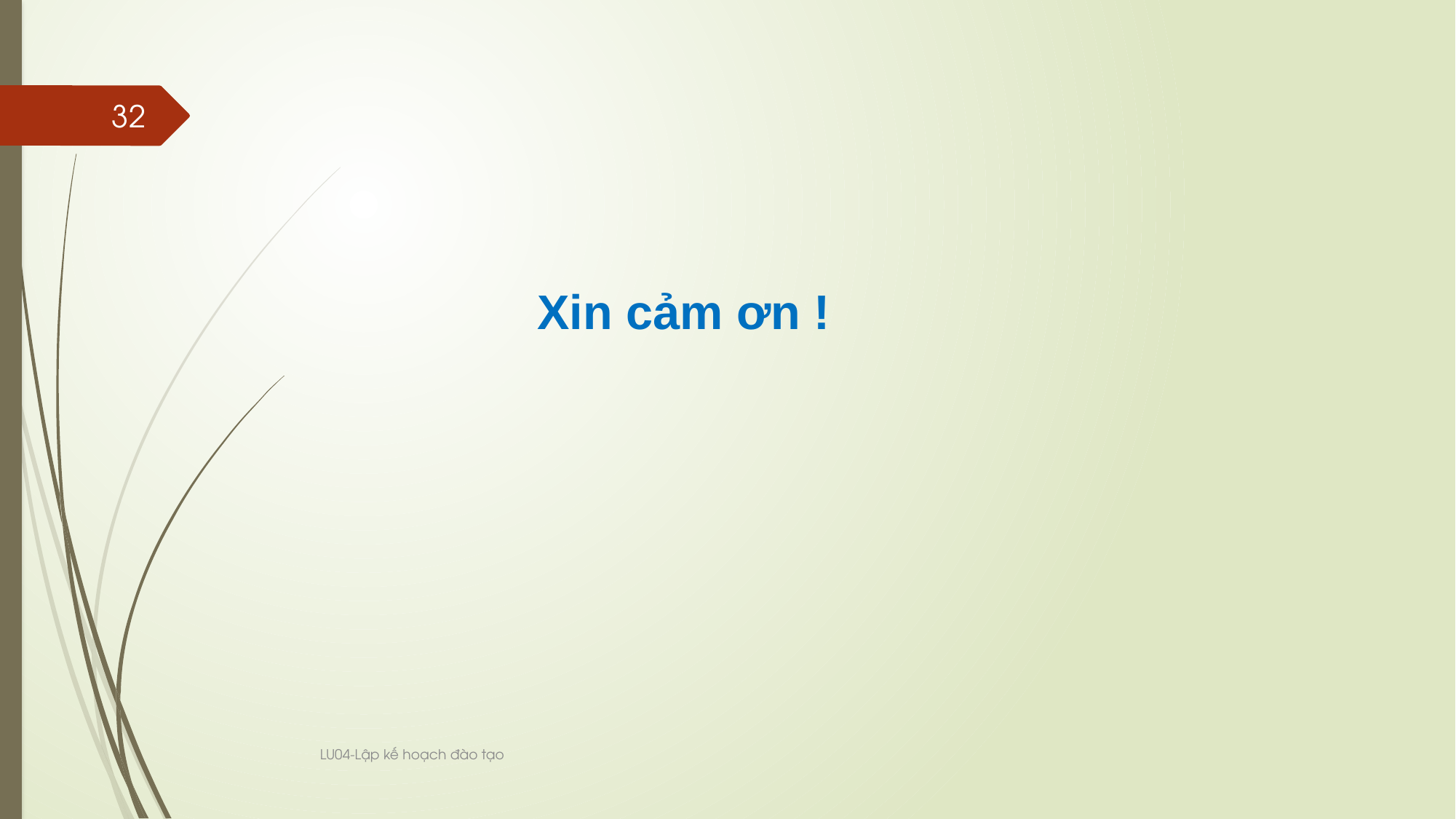

32

Xin cảm ơn !
LU04-Lập kế hoạch đào tạo